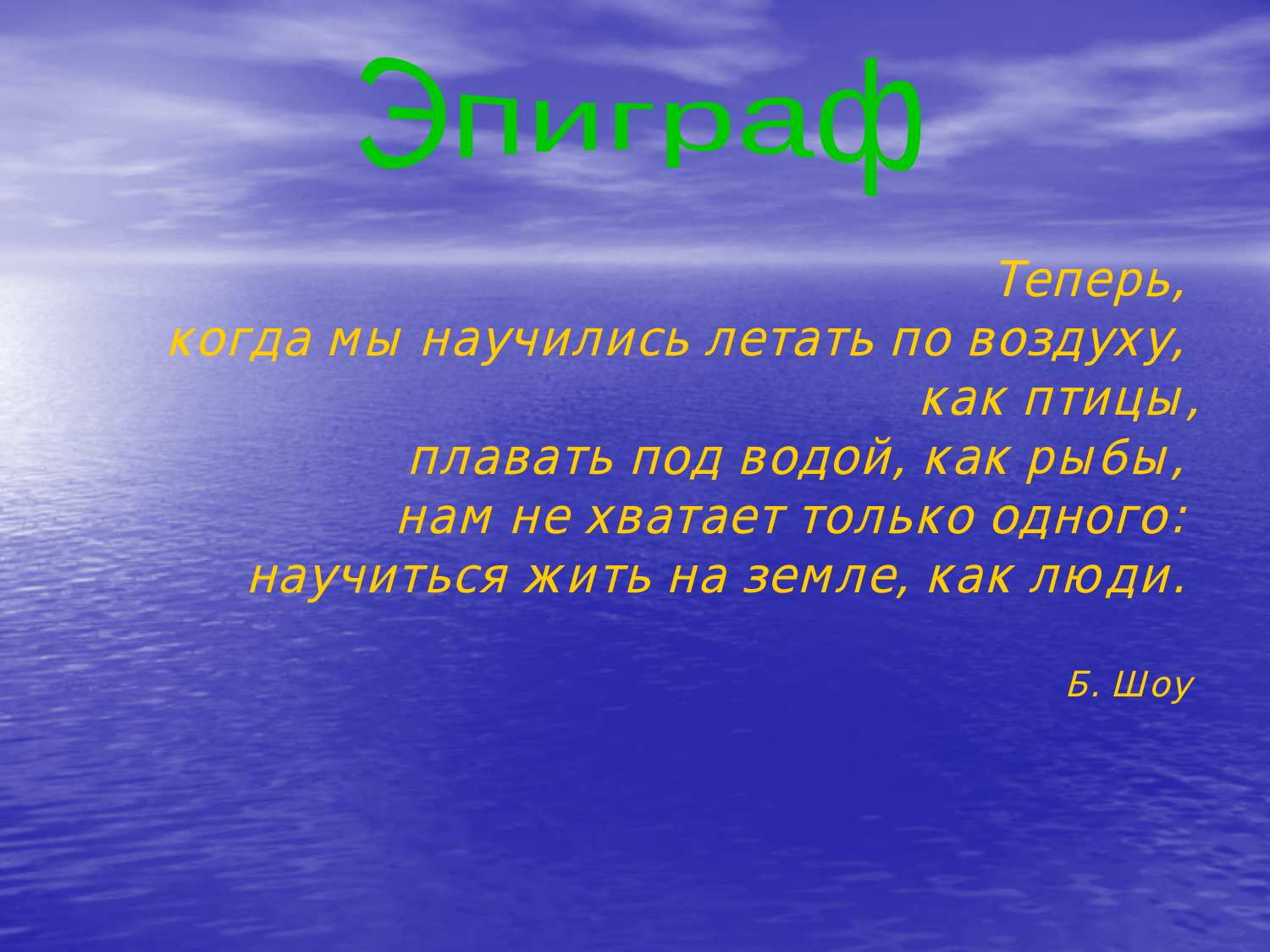

Эпиграф
Теперь,
когда мы научились летать по воздуху,
как птицы,
 плавать под водой, как рыбы,
нам не хватает только одного:
научиться жить на земле, как люди.

Б. Шоу